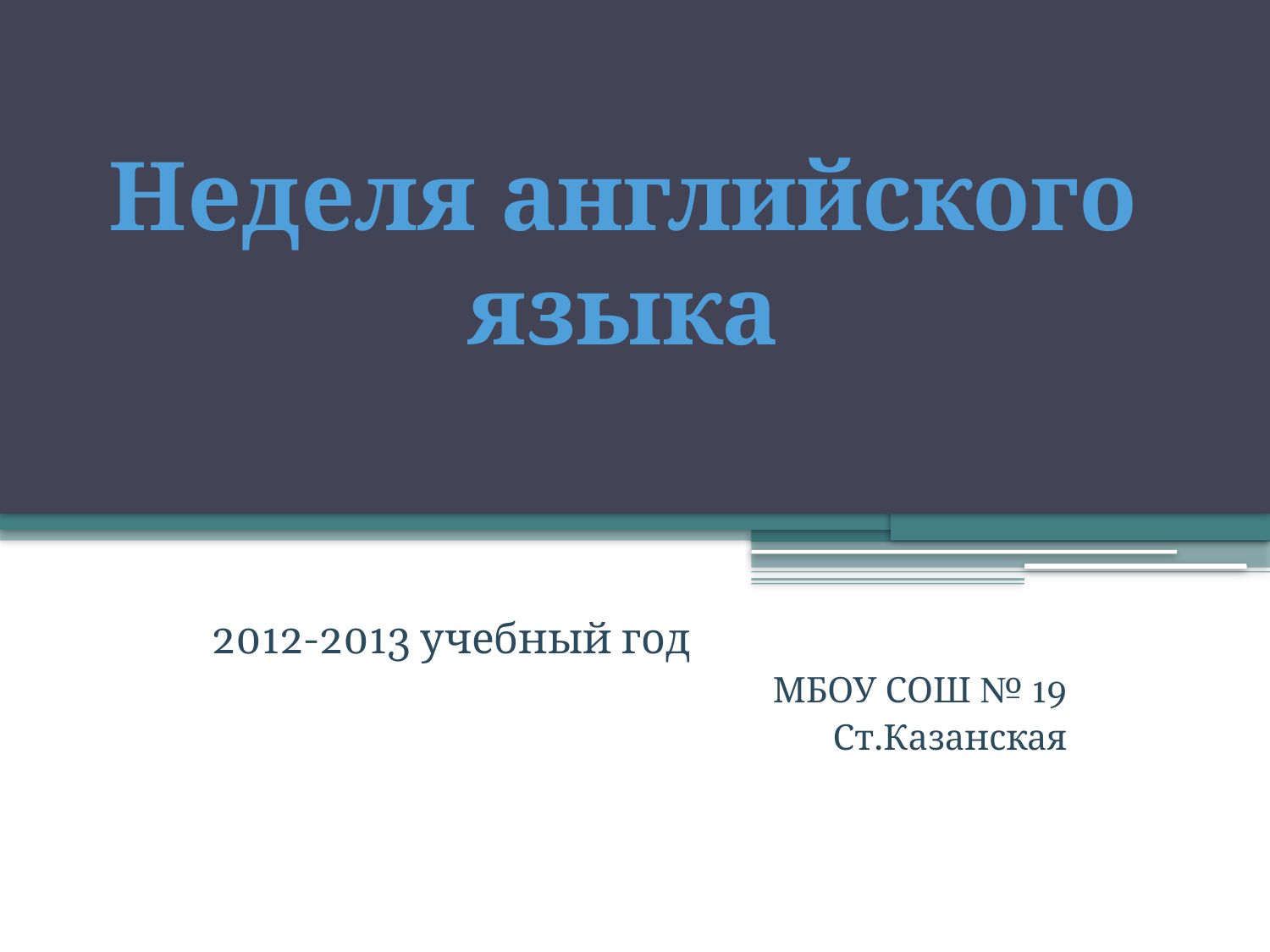

Неделя английского языка
#
2012-2013 учебный год
МБОУ СОШ № 19
Ст.Казанская